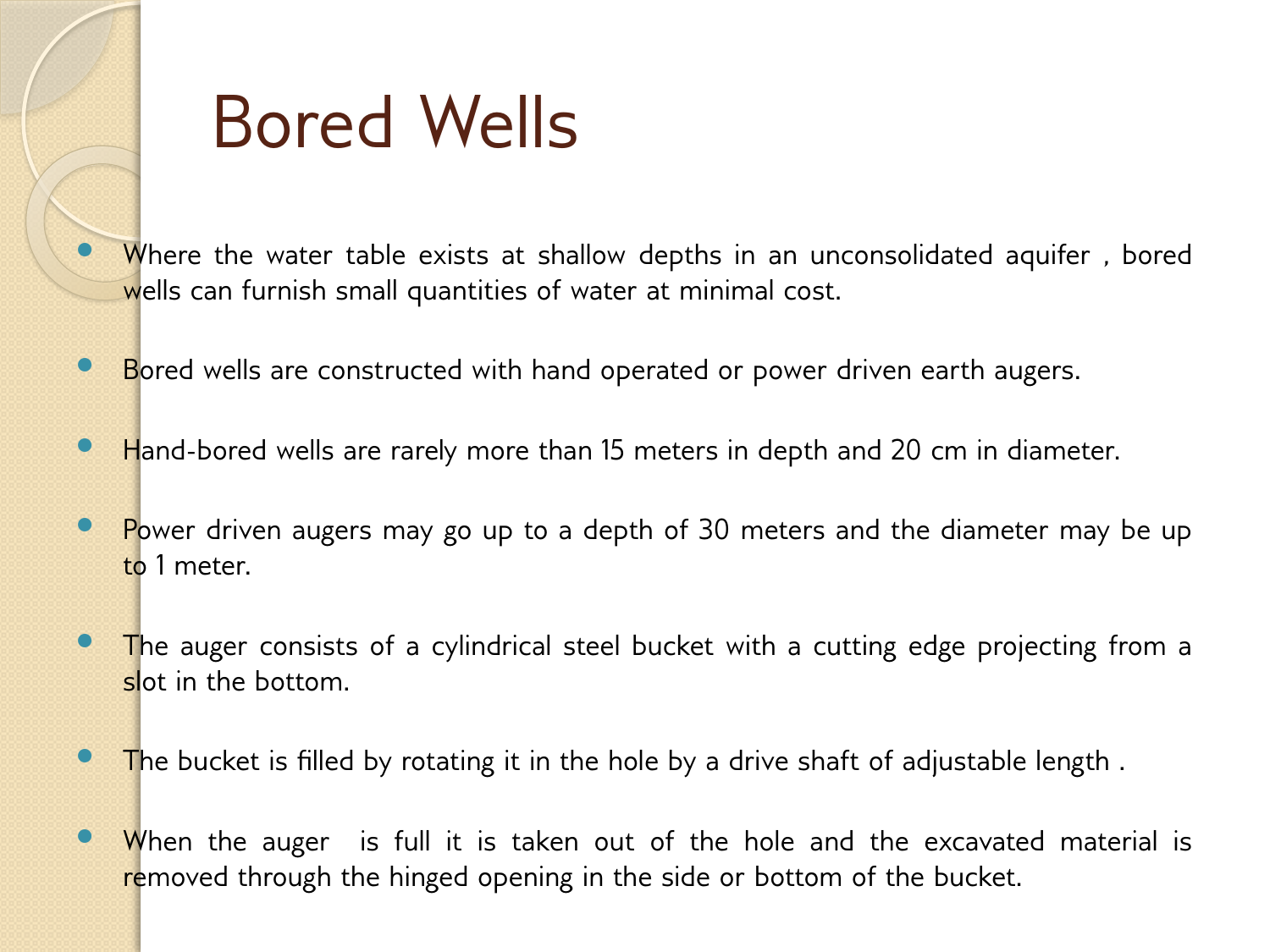

# Bored Wells
Where the water table exists at shallow depths in an unconsolidated aquifer , bored wells can furnish small quantities of water at minimal cost.

Bored wells are constructed with hand operated or power driven earth augers.

Hand-bored wells are rarely more than 15 meters in depth and 20 cm in diameter.

Power driven augers may go up to a depth of 30 meters and the diameter may be up to 1 meter.

The auger consists of a cylindrical steel bucket with a cutting edge projecting from a slot in the bottom.

The bucket is filled by rotating it in the hole by a drive shaft of adjustable length .

When the auger  is full it is taken out of the hole and the excavated material is removed through the hinged opening in the side or bottom of the bucket.